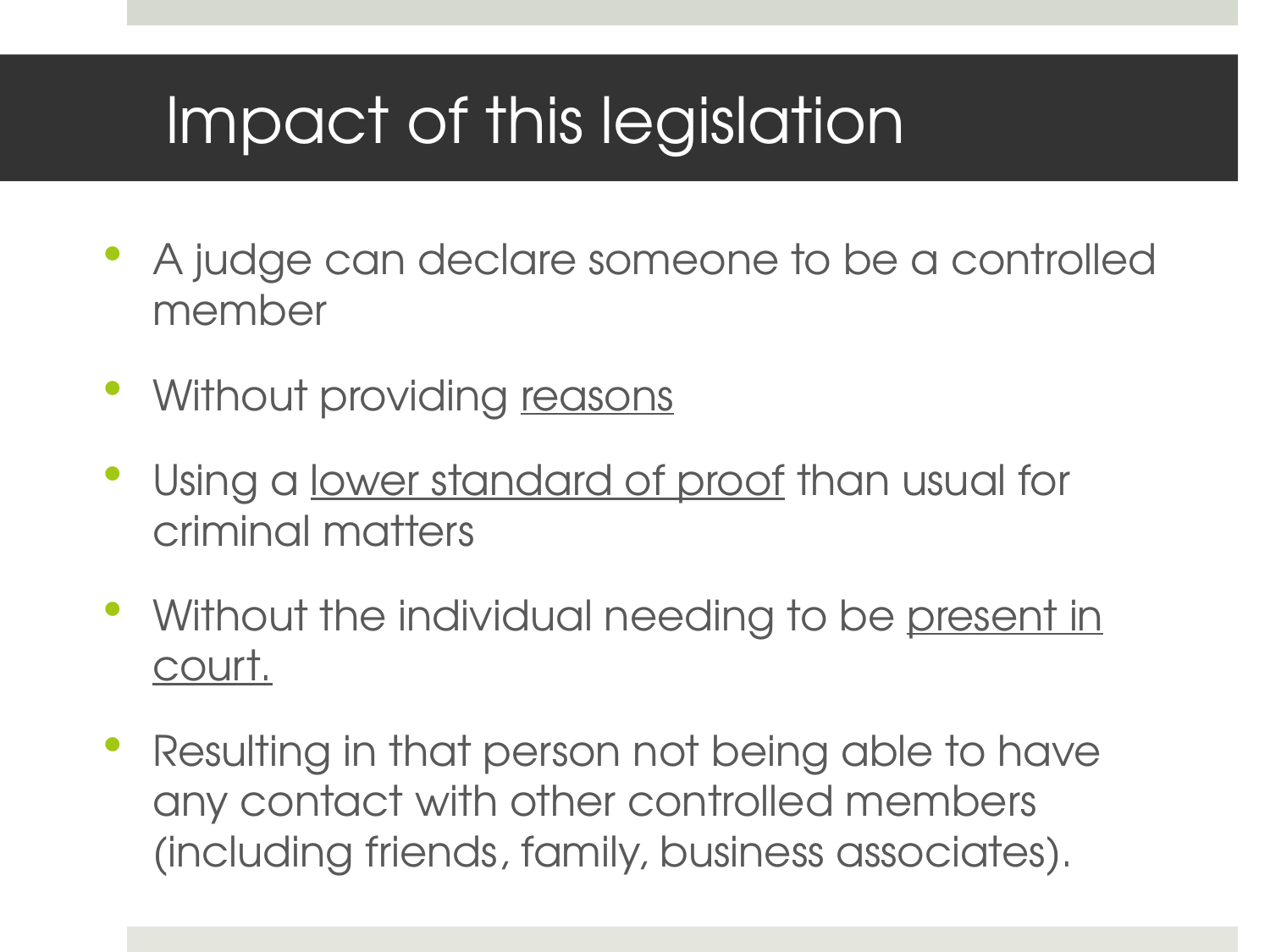

# Impact of this legislation
A judge can declare someone to be a controlled member
Without providing reasons
Using a lower standard of proof than usual for criminal matters
Without the individual needing to be present in court.
Resulting in that person not being able to have any contact with other controlled members (including friends, family, business associates).